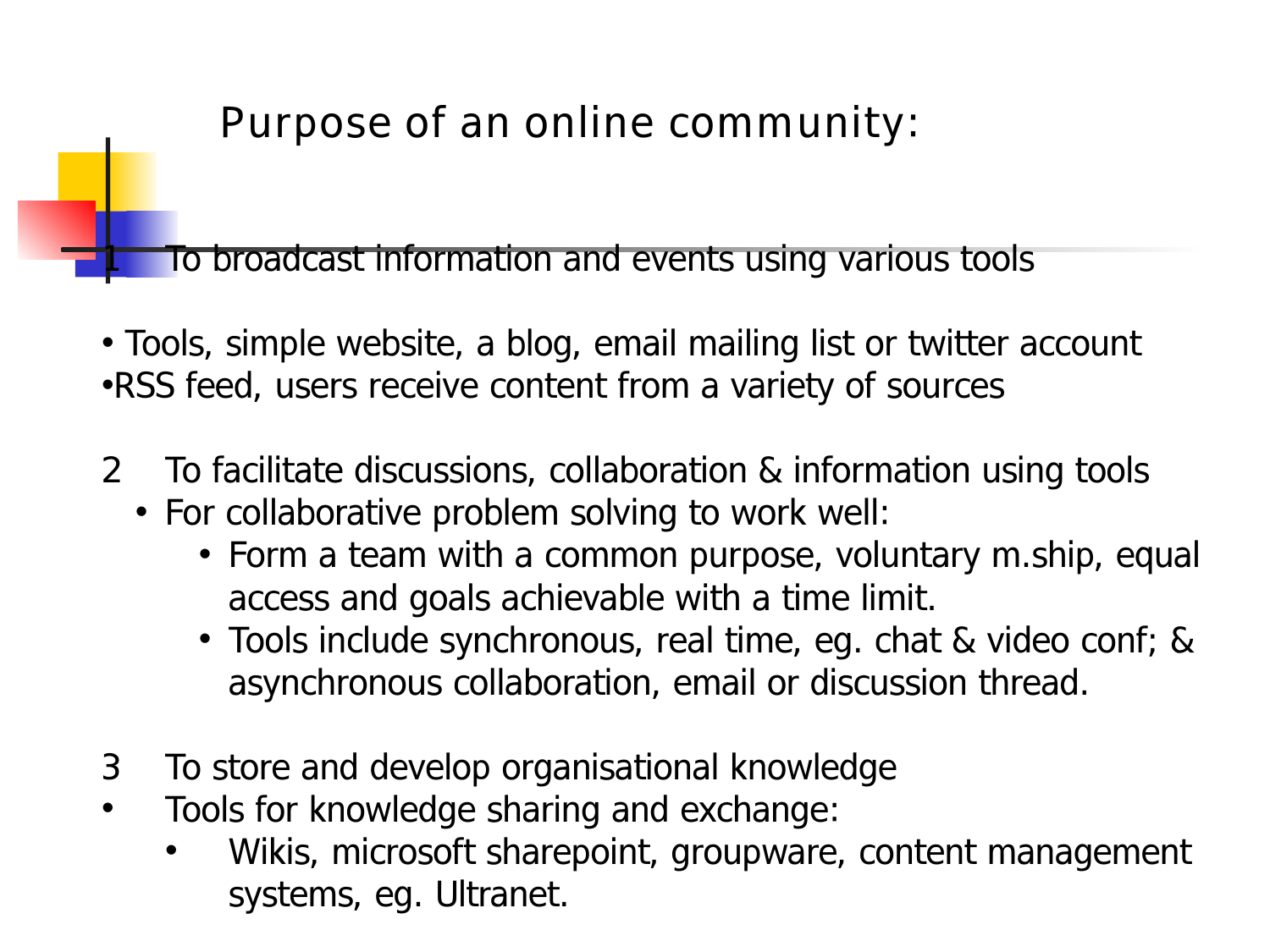

Purpose of an online community:

To broadcast information and events using various tools

 Tools, simple website, a blog, email mailing list or twitter account
RSS feed, users receive content from a variety of sources

To facilitate discussions, collaboration & information using tools
For collaborative problem solving to work well:
Form a team with a common purpose, voluntary m.ship, equal access and goals achievable with a time limit.
Tools include synchronous, real time, eg. chat & video conf; & asynchronous collaboration, email or discussion thread.

To store and develop organisational knowledge
Tools for knowledge sharing and exchange:
Wikis, microsoft sharepoint, groupware, content management systems, eg. Ultranet.